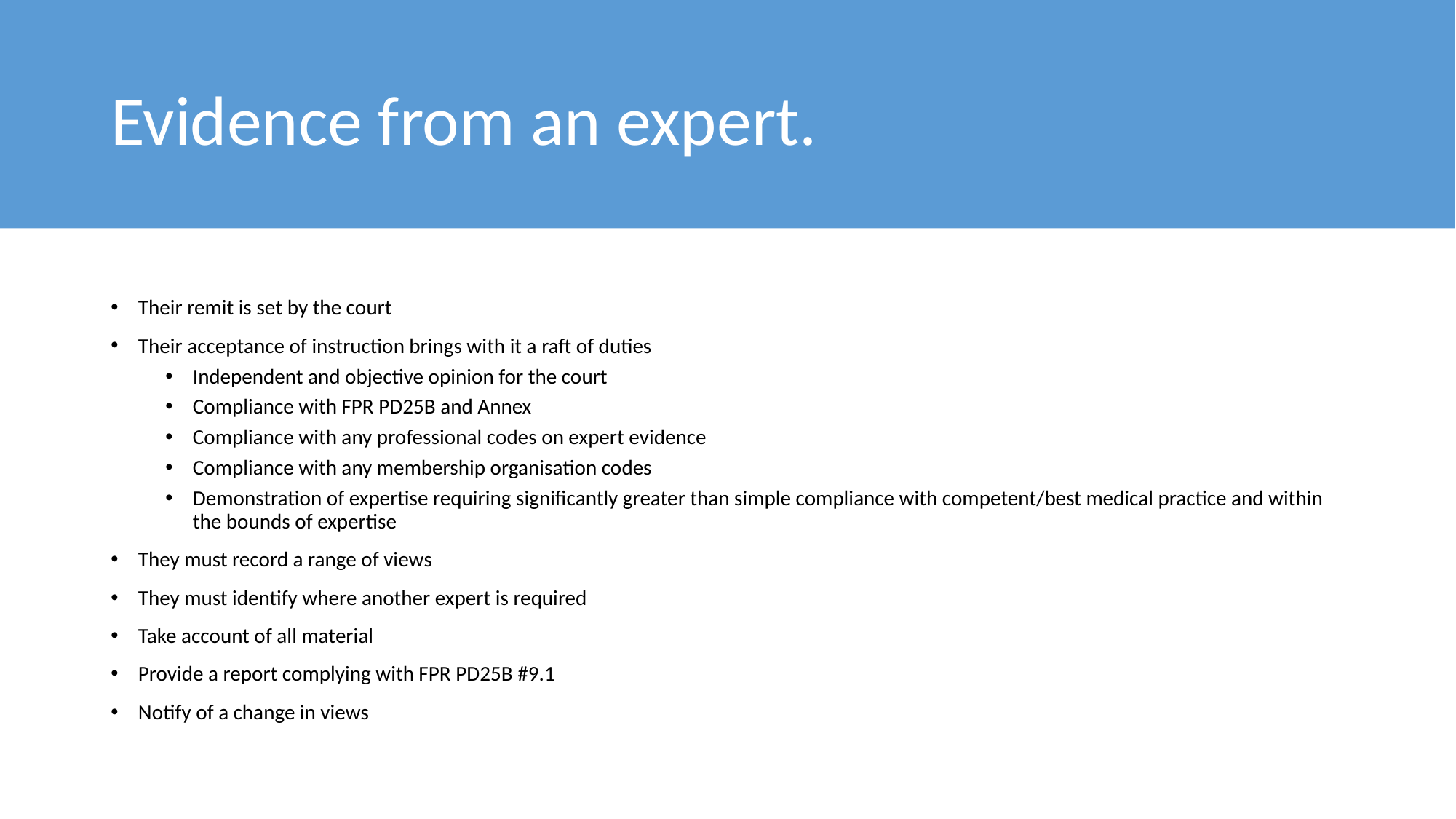

# Evidence from an expert.
Their remit is set by the court
Their acceptance of instruction brings with it a raft of duties
Independent and objective opinion for the court
Compliance with FPR PD25B and Annex
Compliance with any professional codes on expert evidence
Compliance with any membership organisation codes
Demonstration of expertise requiring significantly greater than simple compliance with competent/best medical practice and within the bounds of expertise
They must record a range of views
They must identify where another expert is required
Take account of all material
Provide a report complying with FPR PD25B #9.1
Notify of a change in views